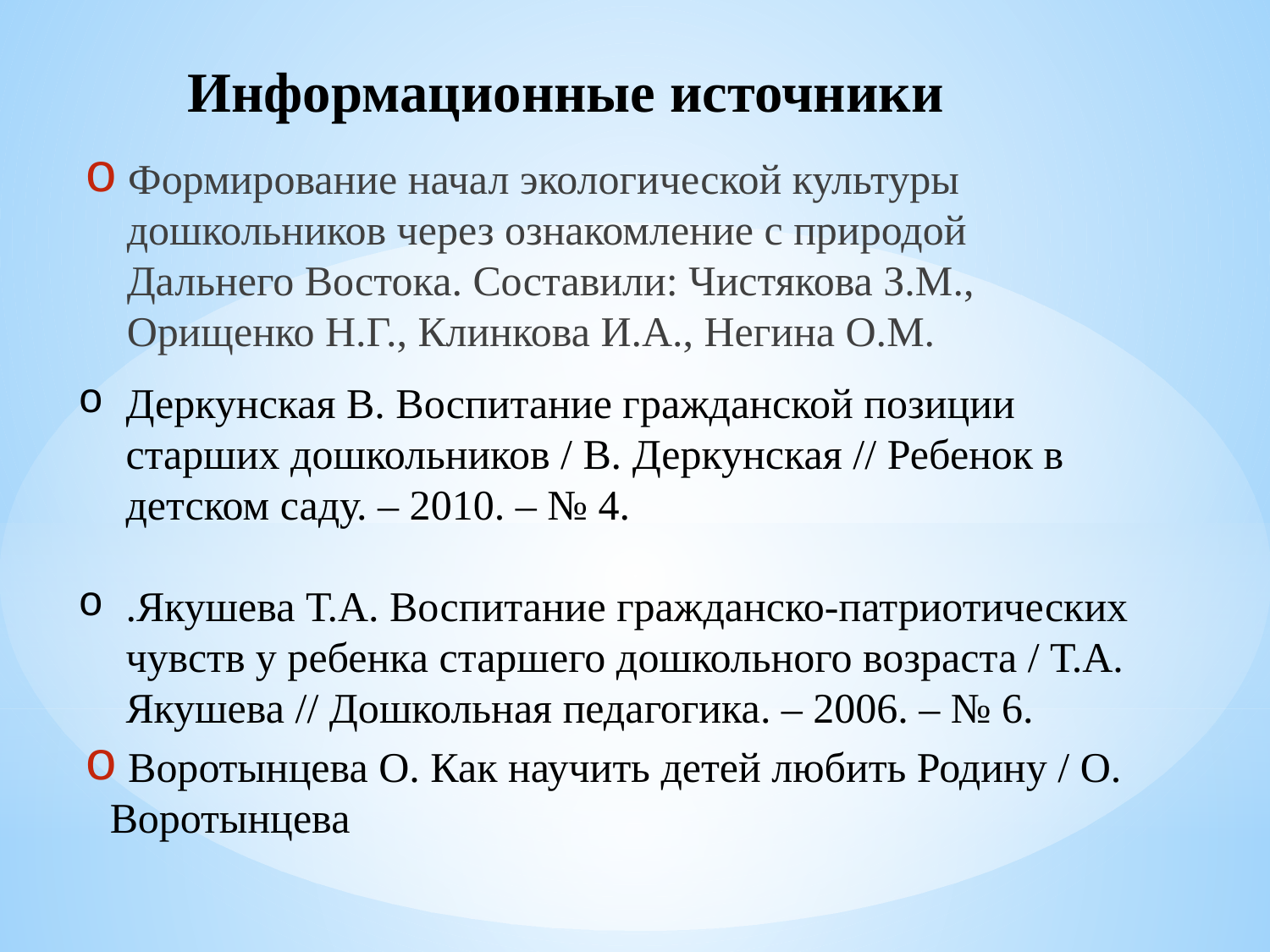

Информационные источники

 Формирование начал экологической культуры
    дошкольников через ознакомление с природой
    Дальнего Востока. Составили: Чистякова З.М.,
    Орищенко Н.Г., Клинкова И.А., Негина О.М.

Деркунская В. Воспитание гражданской позиции старших дошкольников / В. Деркунская // Ребенок в детском саду. – 2010. – № 4.

.Якушева Т.А. Воспитание гражданско-патриотических чувств у ребенка старшего дошкольного возраста / Т.А. Якушева // Дошкольная педагогика. – 2006. – № 6.
 Воротынцева О. Как научить детей любить Родину / О. Воротынцева